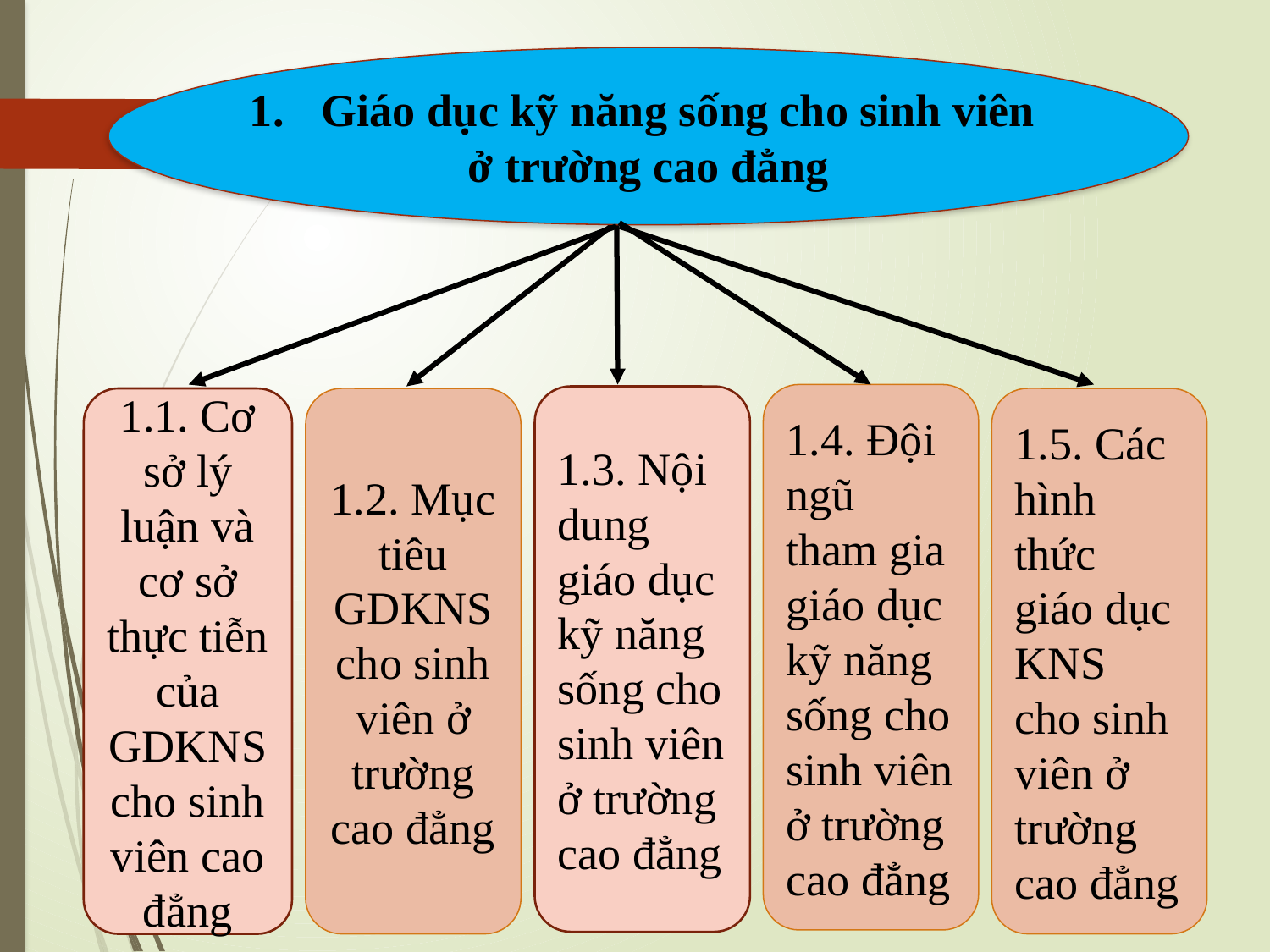

Giáo dục kỹ năng sống cho sinh viên
ở trường cao đẳng

1.4. Đội ngũ tham gia giáo dục kỹ năng sống cho sinh viên ở trường cao đẳng
1.3. Nội dung giáo dục kỹ năng sống cho sinh viên ở trường cao đẳng
1.1. Cơ sở lý luận và cơ sở thực tiễn của GDKNS cho sinh viên cao đẳng
1.2. Mục tiêu GDKNS cho sinh viên ở trường cao đẳng
1.5. Các hình thức giáo dục KNS cho sinh viên ở trường cao đẳng